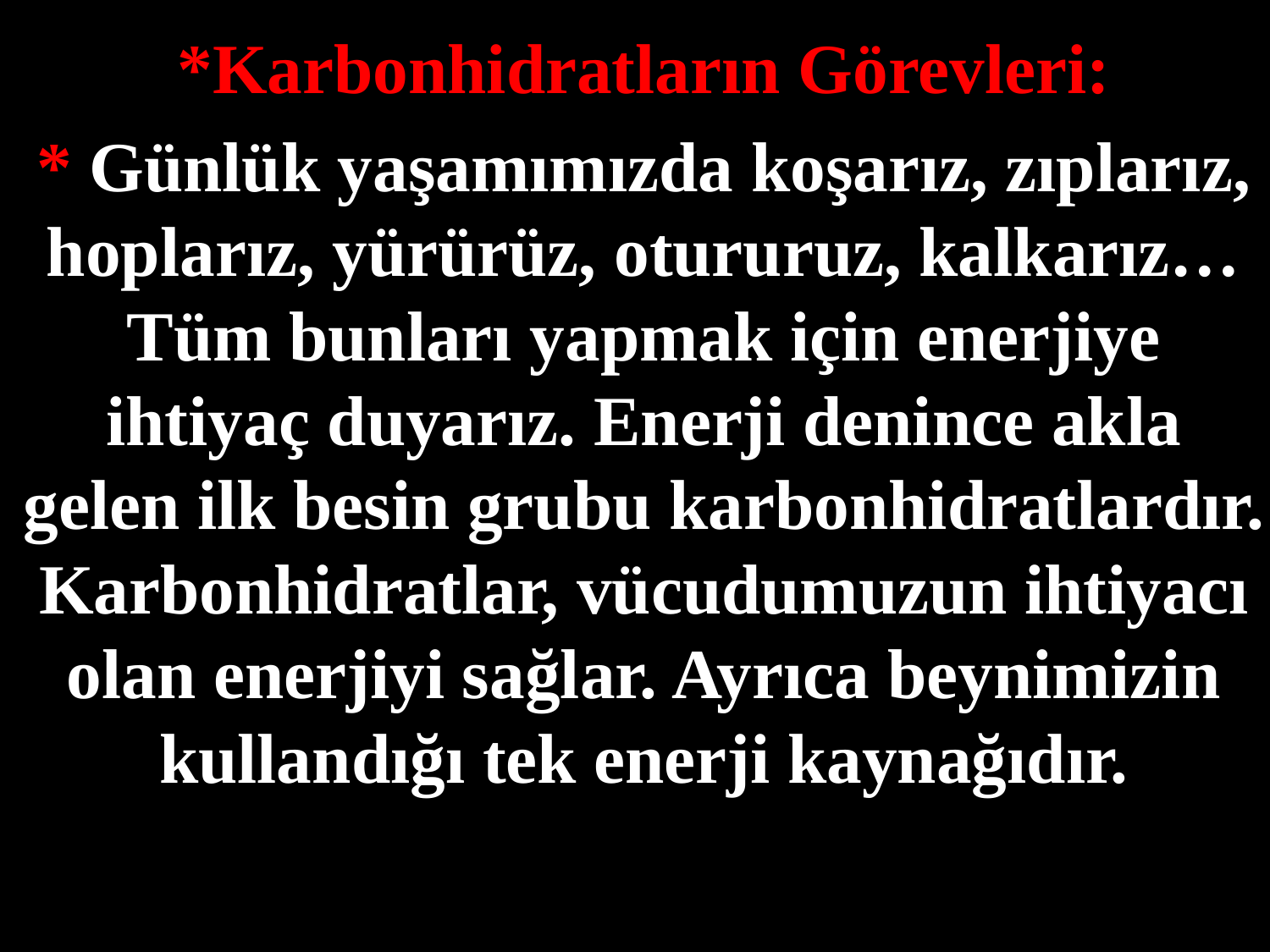

*Karbonhidratların Görevleri:
* Günlük yaşamımızda koşarız, zıplarız, hoplarız, yürürüz, otururuz, kalkarız… Tüm bunları yapmak için enerjiye ihtiyaç duyarız. Enerji denince akla gelen ilk besin grubu karbonhidratlardır. Karbonhidratlar, vücudumuzun ihtiyacı olan enerjiyi sağlar. Ayrıca beynimizin kullandığı tek enerji kaynağıdır.
#